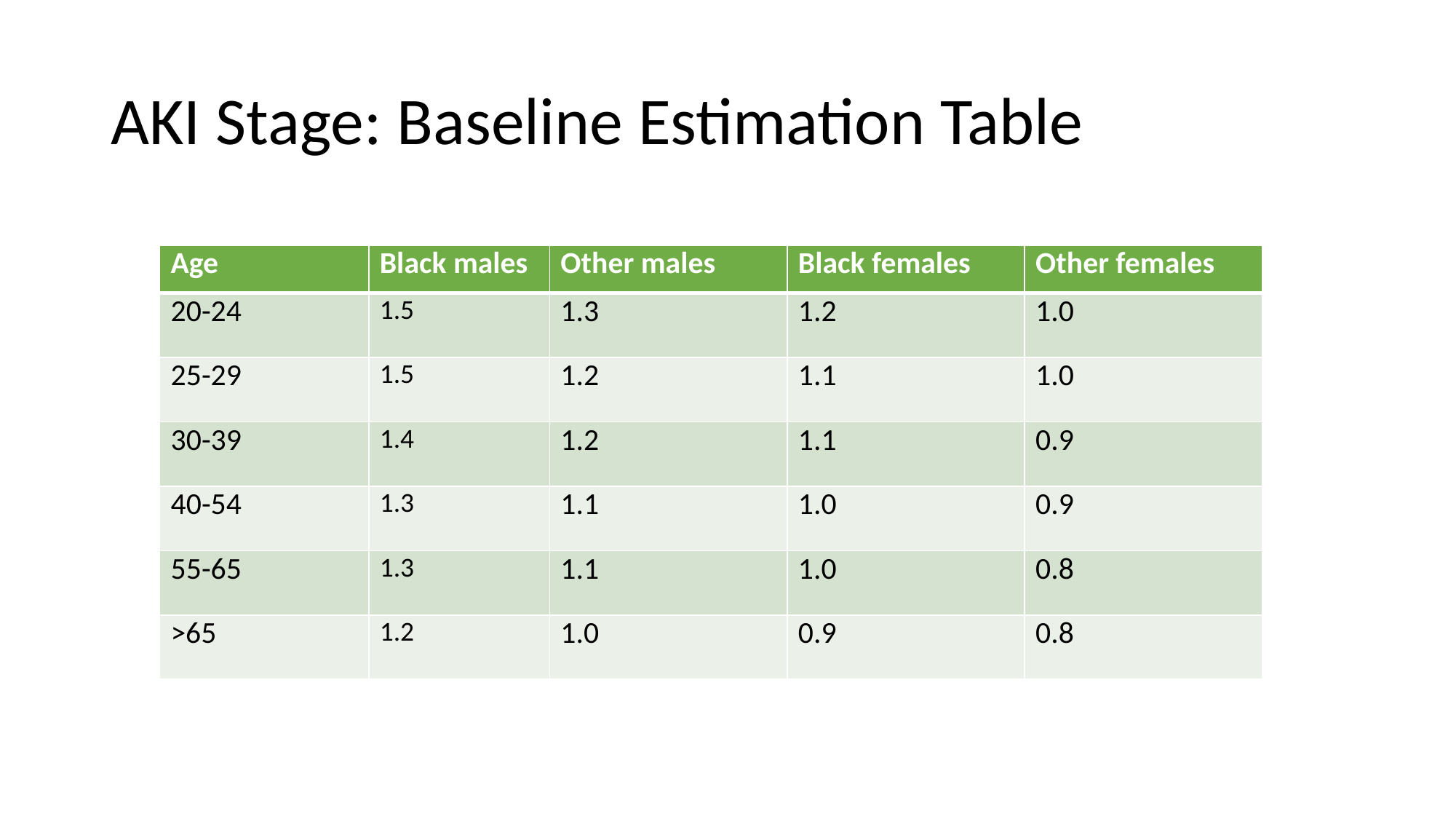

# AKI Stage: Baseline Estimation Table
| Age | Black males | Other males | Black females | Other females |
| --- | --- | --- | --- | --- |
| 20-24 | 1.5 | 1.3 | 1.2 | 1.0 |
| 25-29 | 1.5 | 1.2 | 1.1 | 1.0 |
| 30-39 | 1.4 | 1.2 | 1.1 | 0.9 |
| 40-54 | 1.3 | 1.1 | 1.0 | 0.9 |
| 55-65 | 1.3 | 1.1 | 1.0 | 0.8 |
| >65 | 1.2 | 1.0 | 0.9 | 0.8 |